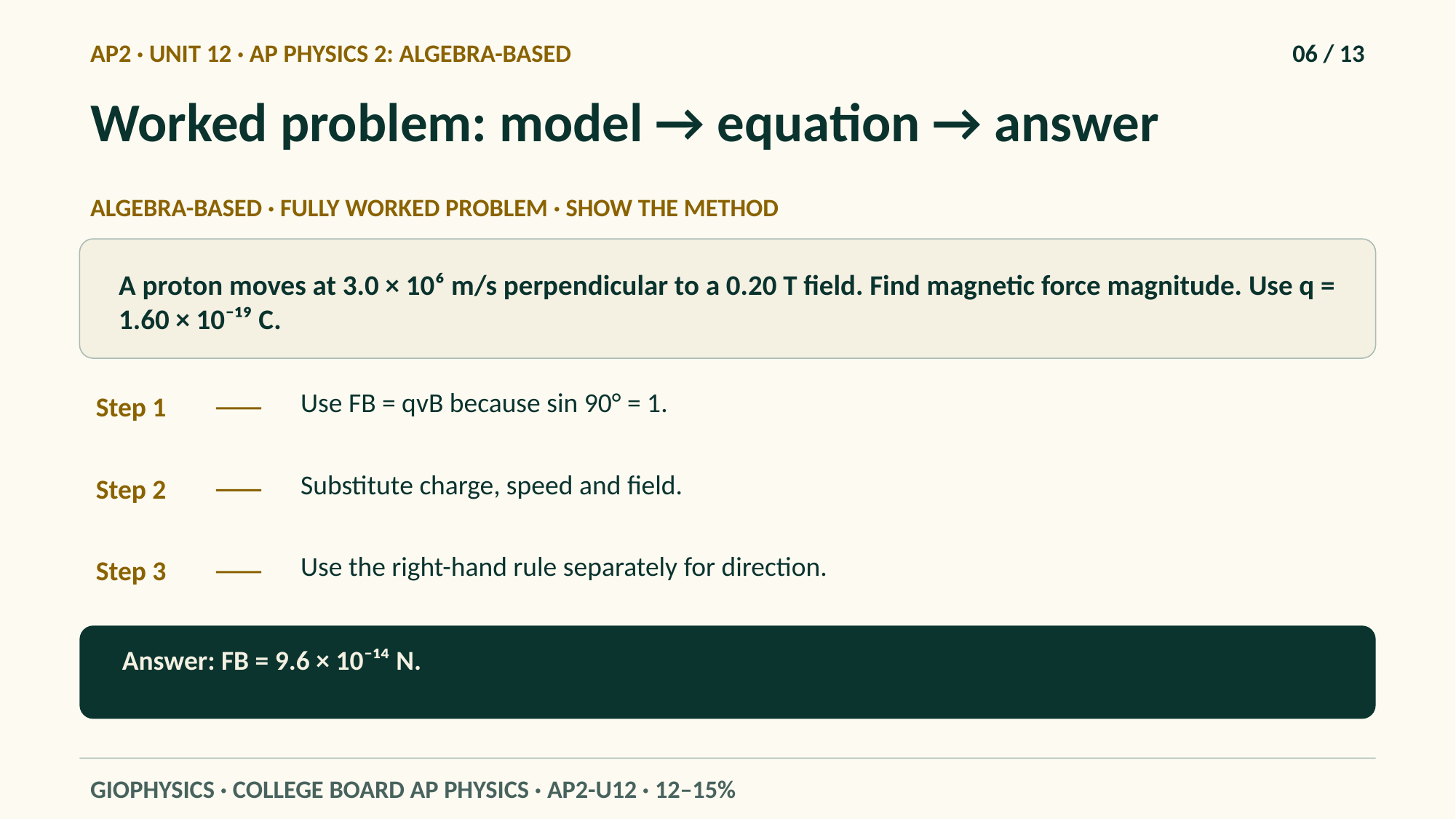

AP2 · UNIT 12 · AP PHYSICS 2: ALGEBRA-BASED
06 / 13
Worked problem: model → equation → answer
ALGEBRA-BASED · FULLY WORKED PROBLEM · SHOW THE METHOD

A proton moves at 3.0 × 10⁶ m/s perpendicular to a 0.20 T field. Find magnetic force magnitude. Use q = 1.60 × 10⁻¹⁹ C.
Use FB = qvB because sin 90° = 1.
Step 1

Substitute charge, speed and field.
Step 2

Use the right-hand rule separately for direction.
Step 3

Answer: FB = 9.6 × 10⁻¹⁴ N.

GIOPHYSICS · COLLEGE BOARD AP PHYSICS · AP2-U12 · 12–15%